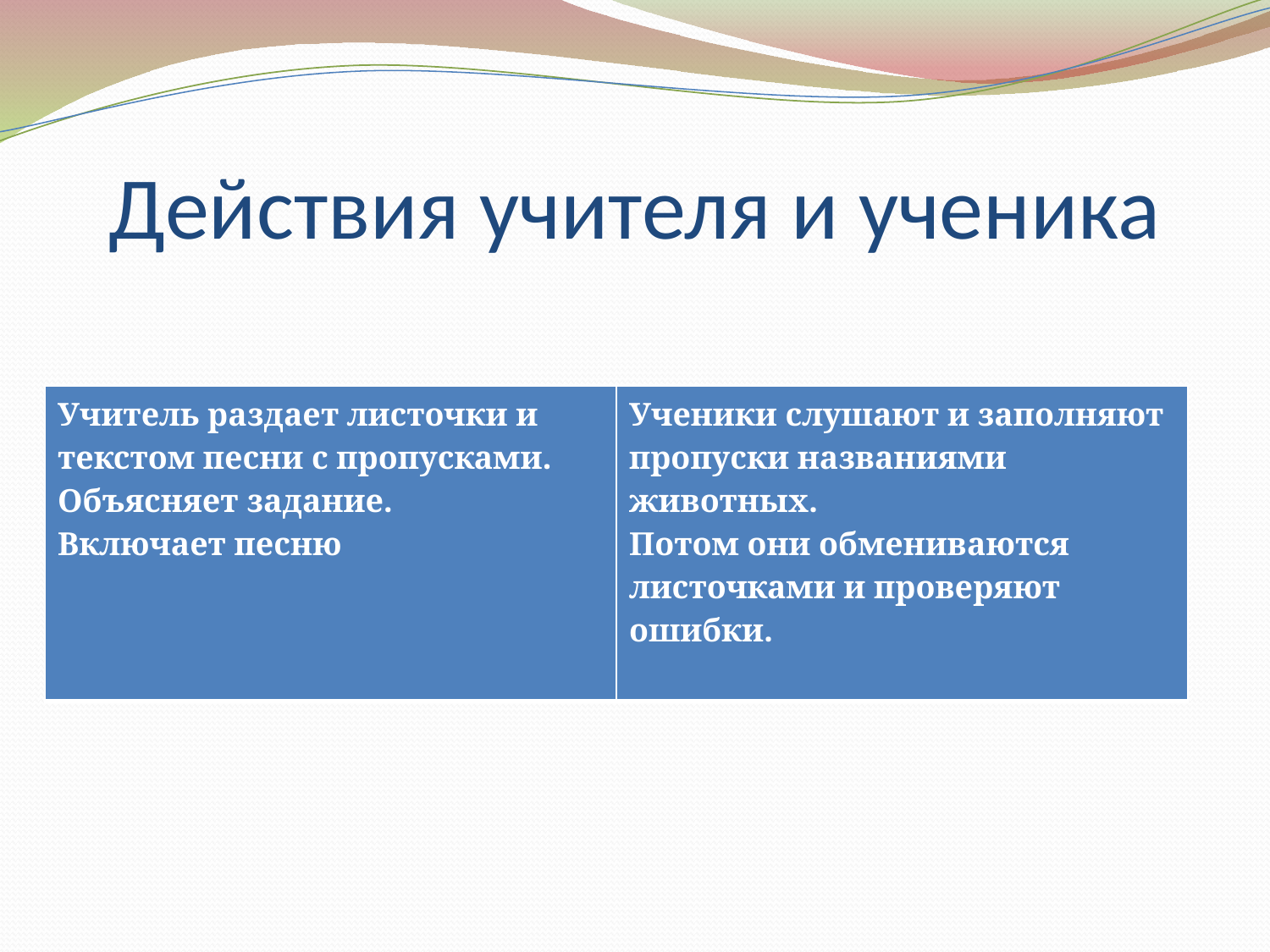

# Действия учителя и ученика
| Учитель раздает листочки и текстом песни с пропусками. Объясняет задание. Включает песню | Ученики слушают и заполняют пропуски названиями животных. Потом они обмениваются листочками и проверяют ошибки. |
| --- | --- |